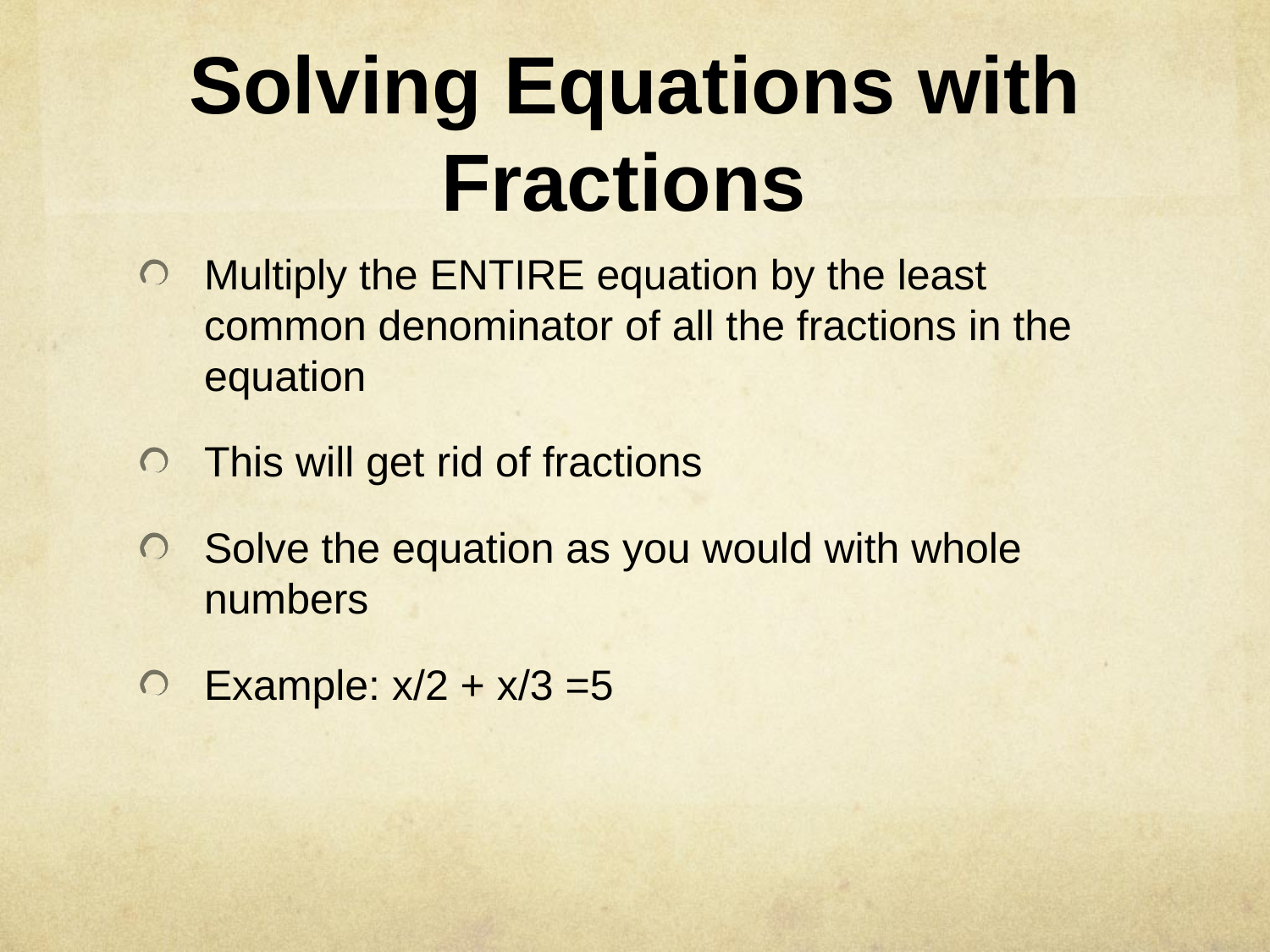

# Solving Equations with Fractions
Multiply the ENTIRE equation by the least common denominator of all the fractions in the equation
This will get rid of fractions
Solve the equation as you would with whole numbers
Example: x/2 + x/3 =5